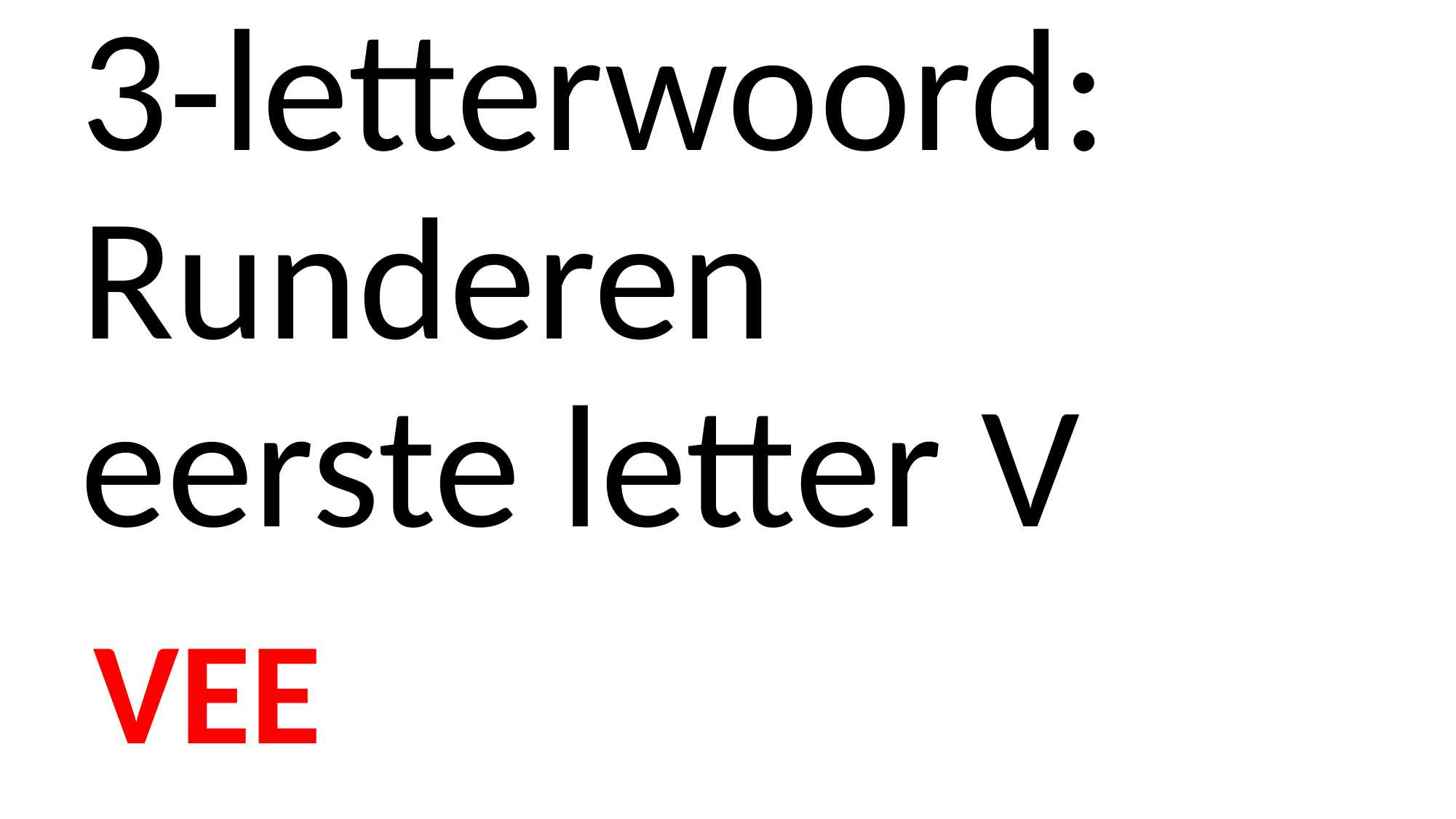

# 3-letterwoord: Runderen eerste letter V
VEE